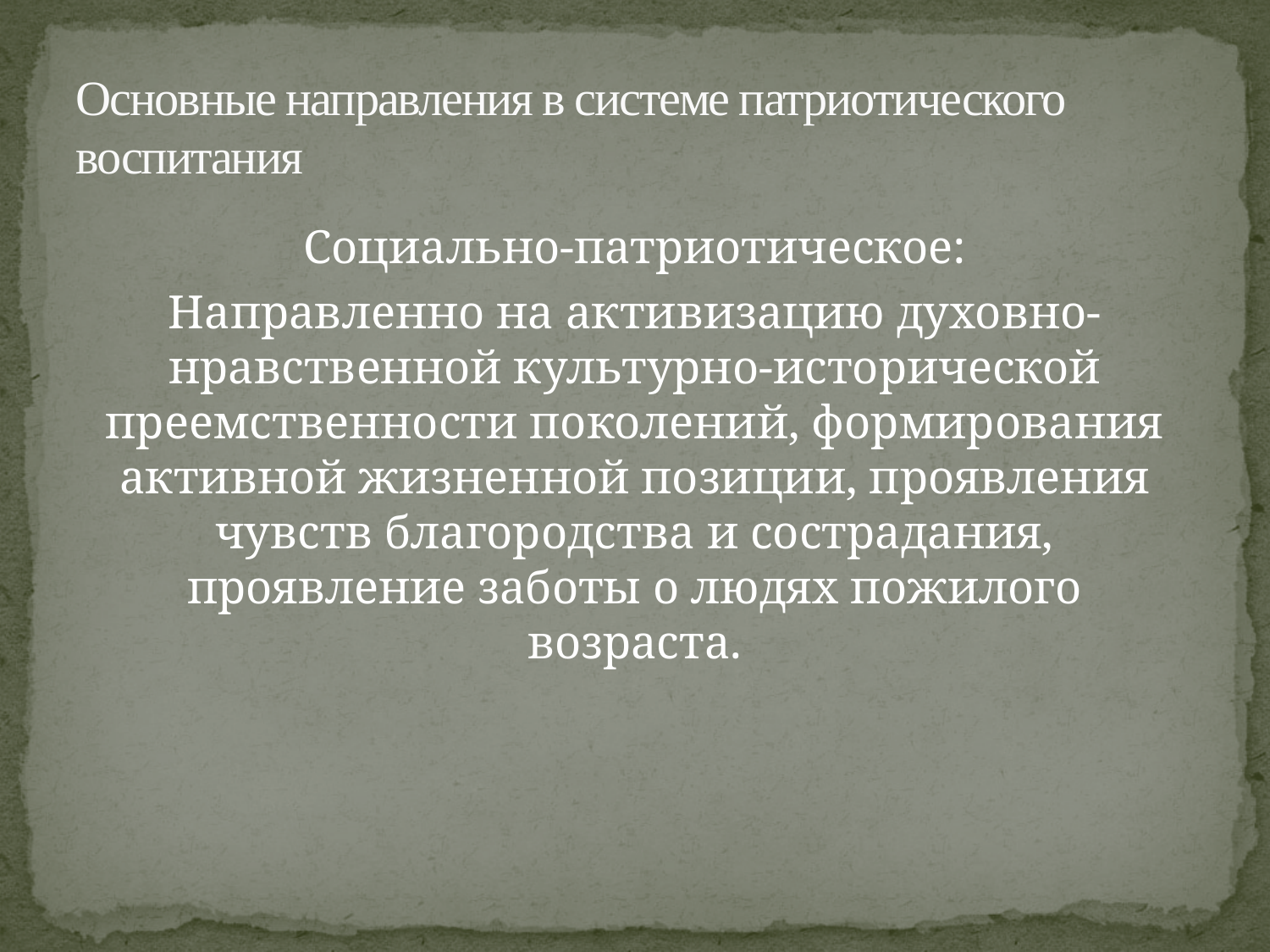

# Основные направления в системе патриотического воспитания
Социально-патриотическое:
Направленно на активизацию духовно-нравственной культурно-исторической преемственности поколений, формирования активной жизненной позиции, проявления чувств благородства и сострадания, проявление заботы о людях пожилого возраста.